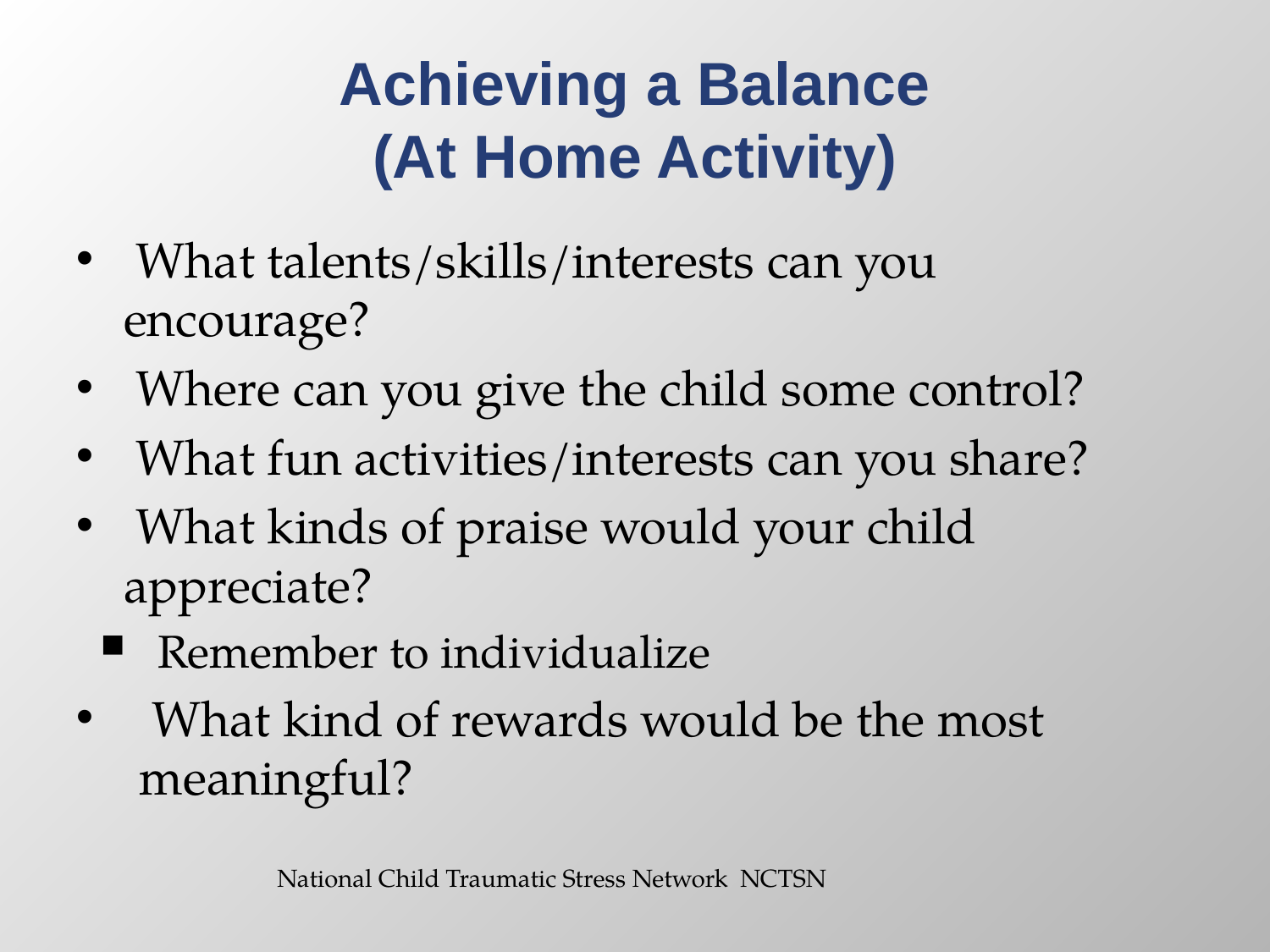

# Achieving a Balance (At Home Activity)
 What talents/skills/interests can you encourage?
 Where can you give the child some control?
 What fun activities/interests can you share?
 What kinds of praise would your child appreciate?
 Remember to individualize
 What kind of rewards would be the most meaningful?
National Child Traumatic Stress Network  NCTSN